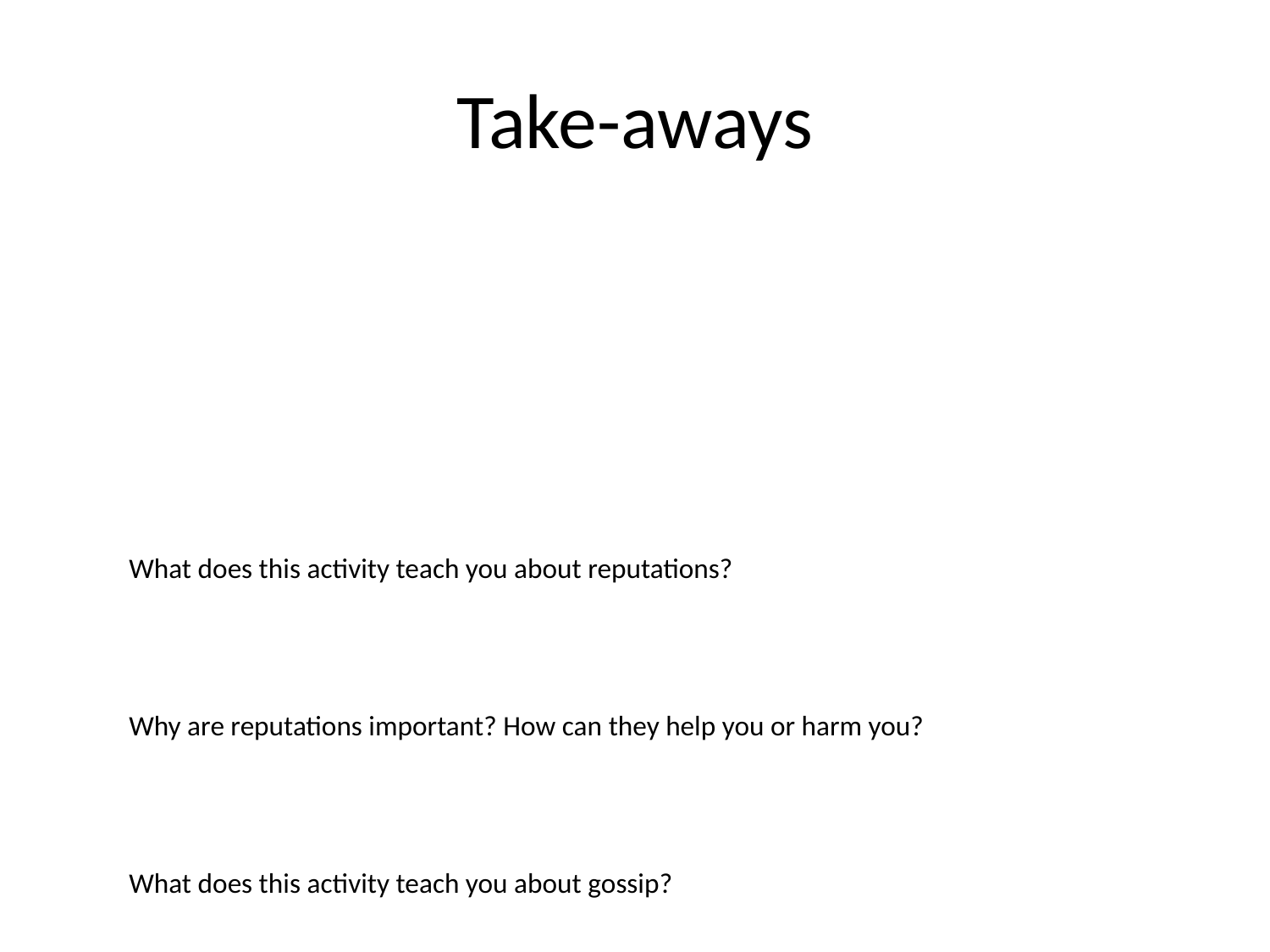

What does this activity teach you about reputations?

Why are reputations important? How can they help you or harm you?

What does this activity teach you about gossip?
# Take-aways